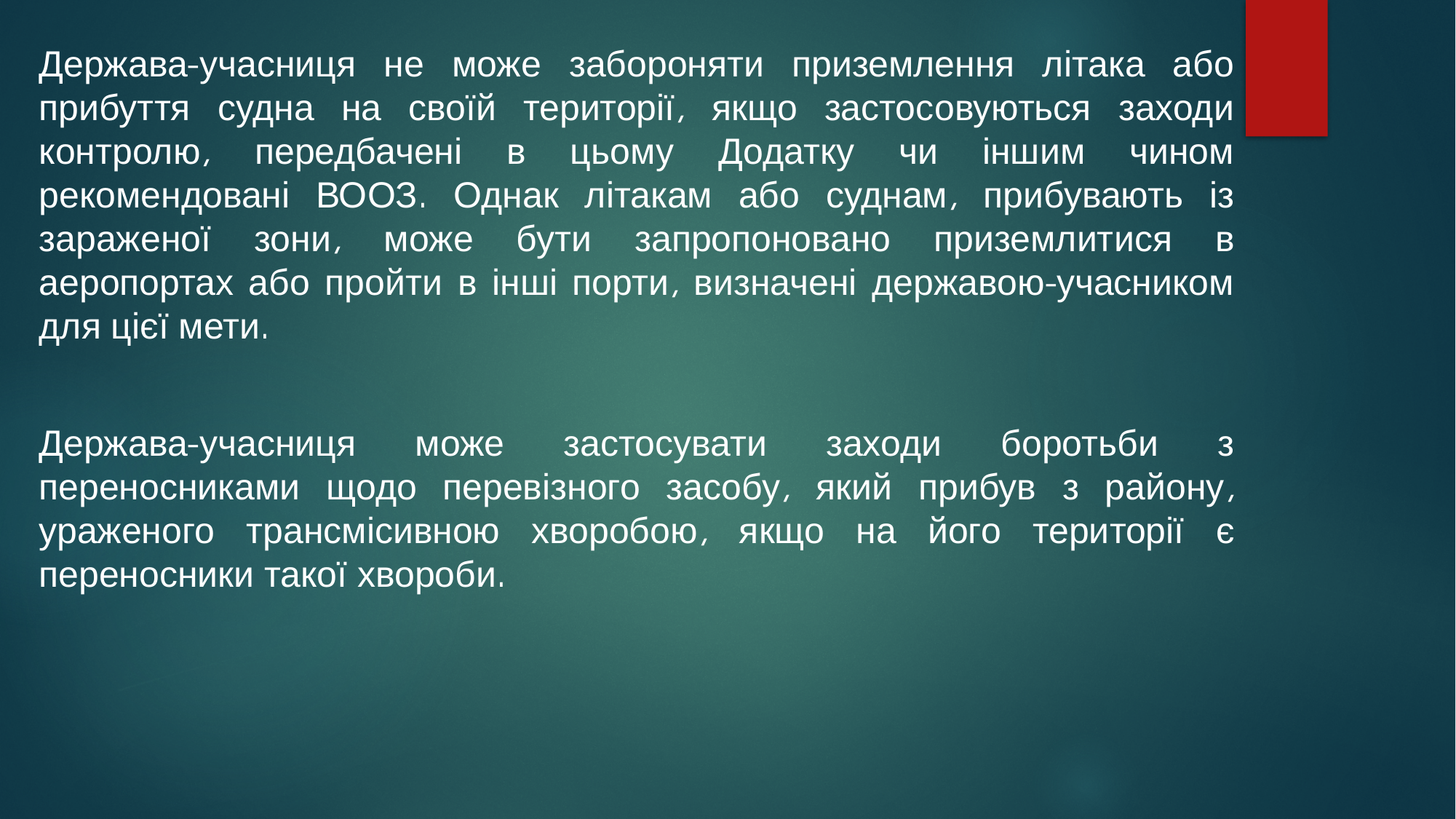

Держава-учасниця не може забороняти приземлення літака або прибуття судна на своїй території, якщо застосовуються заходи контролю, передбачені в цьому Додатку чи іншим чином рекомендовані ВООЗ. Однак літакам або суднам, прибувають із зараженої зони, може бути запропоновано приземлитися в аеропортах або пройти в інші порти, визначені державою-учасником для цієї мети.

Держава-учасниця може застосувати заходи боротьби з переносниками щодо перевізного засобу, який прибув з району, ураженого трансмісивною хворобою, якщо на його території є переносники такої хвороби.